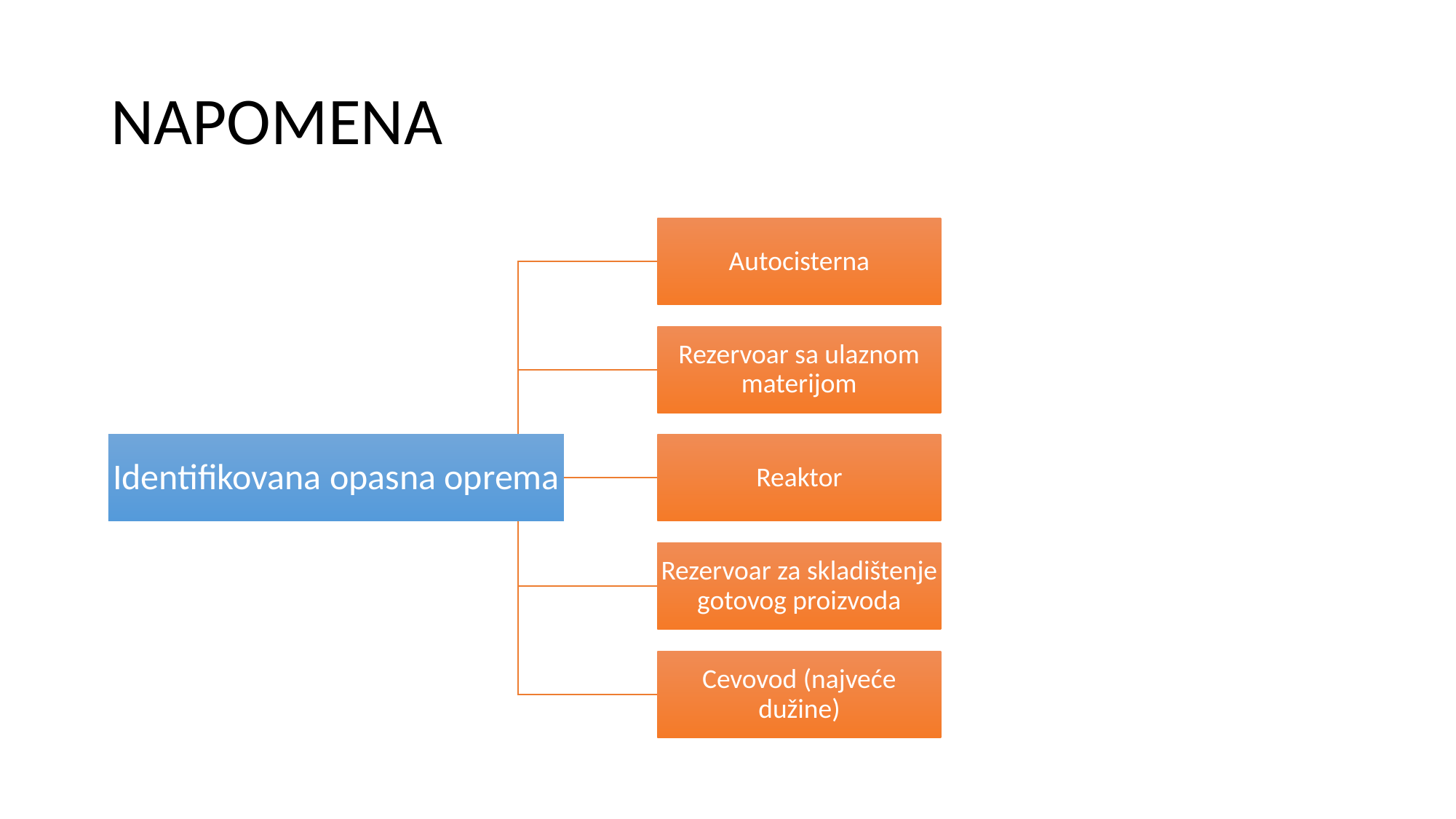

# NAPOMENA

Identifikovana opasna oprema
Autocisterna
Rezervoar sa ulaznom materijom
Reaktor
Rezervoar za skladištenje gotovog proizvoda
Cevovod (najveće dužine)